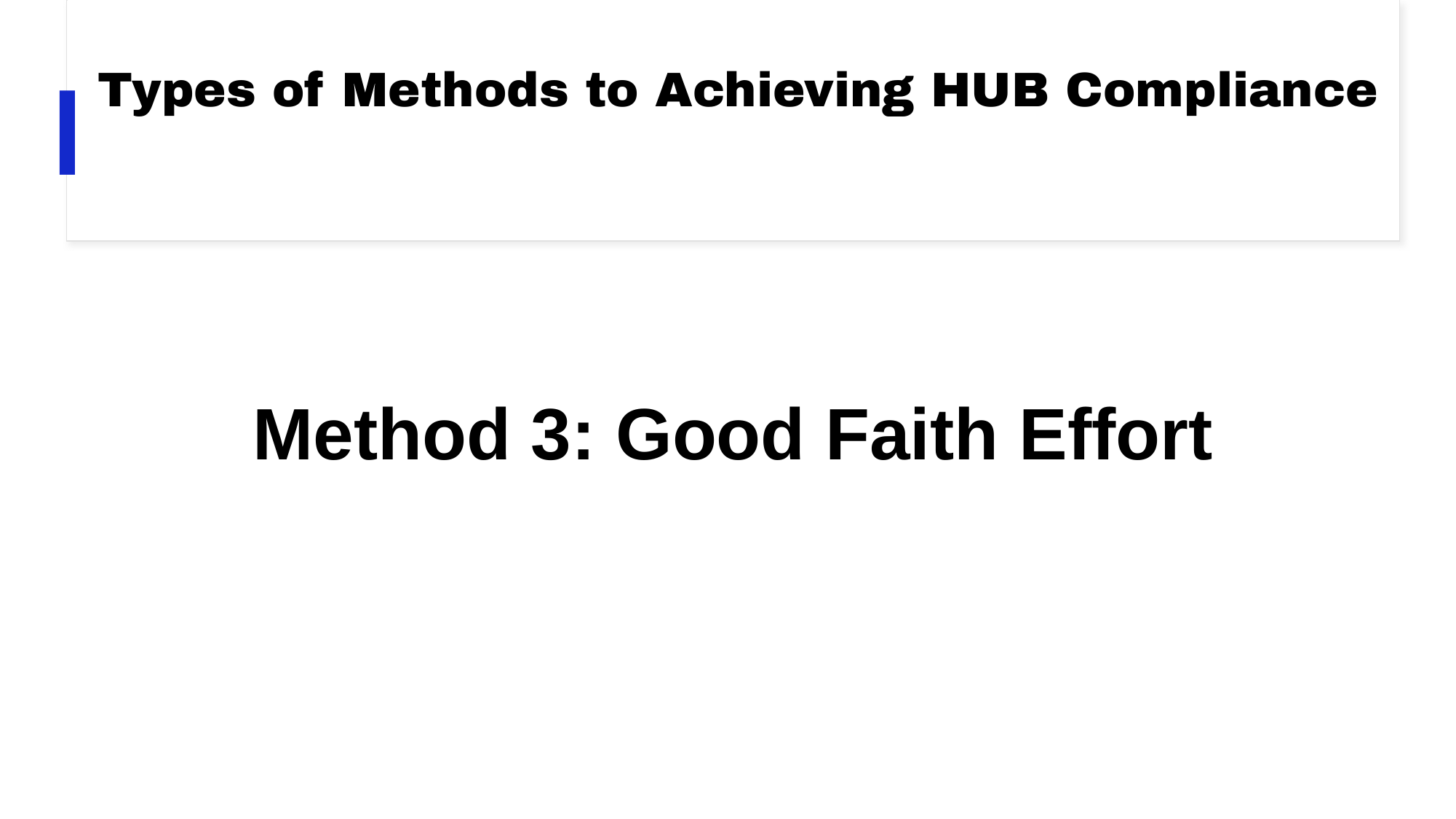

# Types of Methods to Achieving HUB Compliance

Method 3: Good Faith Effort